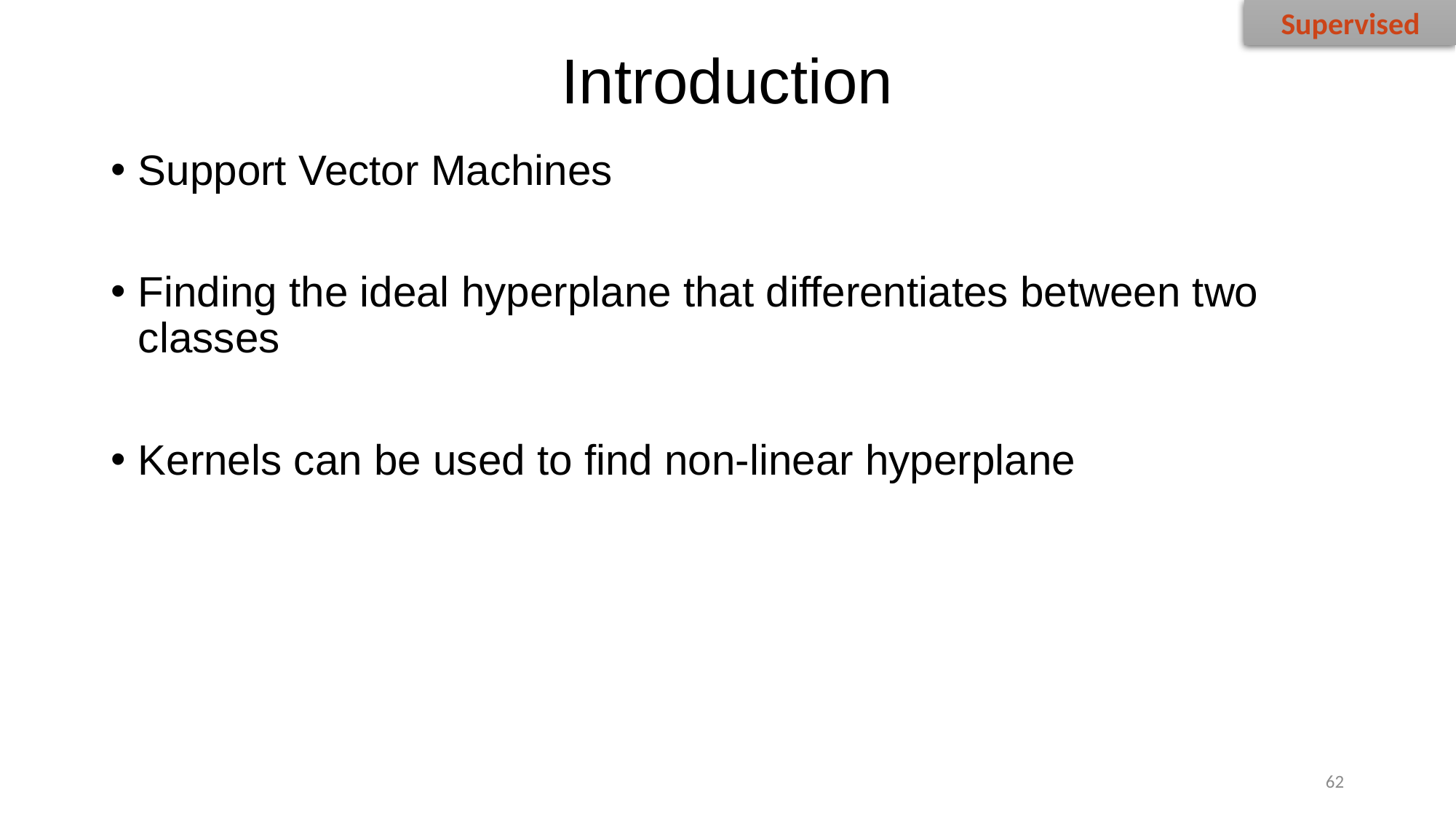

Supervised
# Introduction
Support Vector Machines

Finding the ideal hyperplane that differentiates between two classes

Kernels can be used to find non-linear hyperplane
62